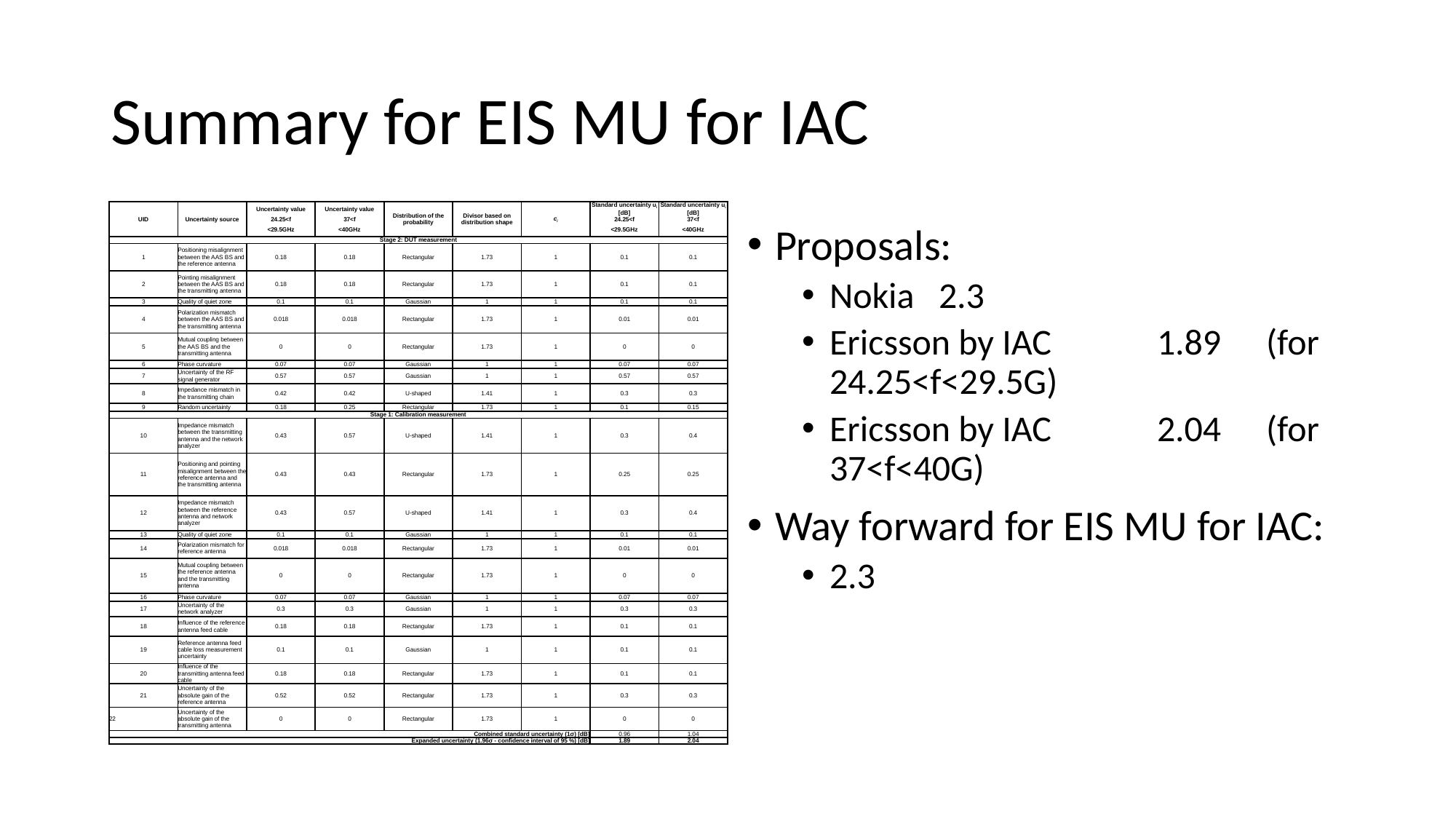

# Summary for EIS MU for IAC
| UID | Uncertainty source | Uncertainty value | Uncertainty value | Distribution of the probability | Divisor based on distribution shape | ci | Standard uncertainty ui [dB] | Standard uncertainty ui [dB] |
| --- | --- | --- | --- | --- | --- | --- | --- | --- |
|  |  | 24.25<f | 37<f |  |  |  | 24.25<f | 37<f |
|  |  | <29.5GHz | <40GHz |  |  |  | <29.5GHz | <40GHz |
| Stage 2: DUT measurement |  |  |  |  |  |  |  |  |
| 1 | Positioning misalignment between the AAS BS and the reference antenna | 0.18 | 0.18 | Rectangular | 1.73 | 1 | 0.1 | 0.1 |
| 2 | Pointing misalignment between the AAS BS and the transmitting antenna | 0.18 | 0.18 | Rectangular | 1.73 | 1 | 0.1 | 0.1 |
| 3 | Quality of quiet zone | 0.1 | 0.1 | Gaussian | 1 | 1 | 0.1 | 0.1 |
| 4 | Polarization mismatch between the AAS BS and the transmitting antenna | 0.018 | 0.018 | Rectangular | 1.73 | 1 | 0.01 | 0.01 |
| 5 | Mutual coupling between the AAS BS and the transmitting antenna | 0 | 0 | Rectangular | 1.73 | 1 | 0 | 0 |
| 6 | Phase curvature | 0.07 | 0.07 | Gaussian | 1 | 1 | 0.07 | 0.07 |
| 7 | Uncertainty of the RF signal generator | 0.57 | 0.57 | Gaussian | 1 | 1 | 0.57 | 0.57 |
| 8 | Impedance mismatch in the transmitting chain | 0.42 | 0.42 | U-shaped | 1.41 | 1 | 0.3 | 0.3 |
| 9 | Random uncertainty | 0.18 | 0.25 | Rectangular | 1.73 | 1 | 0.1 | 0.15 |
| Stage 1: Calibration measurement |  |  |  |  |  |  |  |  |
| 10 | Impedance mismatch between the transmitting antenna and the network analyzer | 0.43 | 0.57 | U-shaped | 1.41 | 1 | 0.3 | 0.4 |
| 11 | Positioning and pointing misalignment between the reference antenna and the transmitting antenna | 0.43 | 0.43 | Rectangular | 1.73 | 1 | 0.25 | 0.25 |
| 12 | Impedance mismatch between the reference antenna and network analyzer | 0.43 | 0.57 | U-shaped | 1.41 | 1 | 0.3 | 0.4 |
| 13 | Quality of quiet zone | 0.1 | 0.1 | Gaussian | 1 | 1 | 0.1 | 0.1 |
| 14 | Polarization mismatch for reference antenna | 0.018 | 0.018 | Rectangular | 1.73 | 1 | 0.01 | 0.01 |
| 15 | Mutual coupling between the reference antenna and the transmitting antenna | 0 | 0 | Rectangular | 1.73 | 1 | 0 | 0 |
| 16 | Phase curvature | 0.07 | 0.07 | Gaussian | 1 | 1 | 0.07 | 0.07 |
| 17 | Uncertainty of the network analyzer | 0.3 | 0.3 | Gaussian | 1 | 1 | 0.3 | 0.3 |
| 18 | Influence of the reference antenna feed cable | 0.18 | 0.18 | Rectangular | 1.73 | 1 | 0.1 | 0.1 |
| 19 | Reference antenna feed cable loss measurement uncertainty | 0.1 | 0.1 | Gaussian | 1 | 1 | 0.1 | 0.1 |
| 20 | Influence of the transmitting antenna feed cable | 0.18 | 0.18 | Rectangular | 1.73 | 1 | 0.1 | 0.1 |
| 21 | Uncertainty of the absolute gain of the reference antenna | 0.52 | 0.52 | Rectangular | 1.73 | 1 | 0.3 | 0.3 |
| 22 | Uncertainty of the absolute gain of the transmitting antenna | 0 | 0 | Rectangular | 1.73 | 1 | 0 | 0 |
| Combined standard uncertainty (1σ) [dB] |  |  |  |  |  |  | 0.96 | 1.04 |
| Expanded uncertainty (1.96σ - confidence interval of 95 %) [dB] |  |  |  |  |  |  | 1.89 | 2.04 |
Proposals:
Nokia	2.3
Ericsson by IAC	1.89	(for 24.25<f<29.5G)
Ericsson by IAC	2.04	(for 37<f<40G)
Way forward for EIS MU for IAC:
2.3